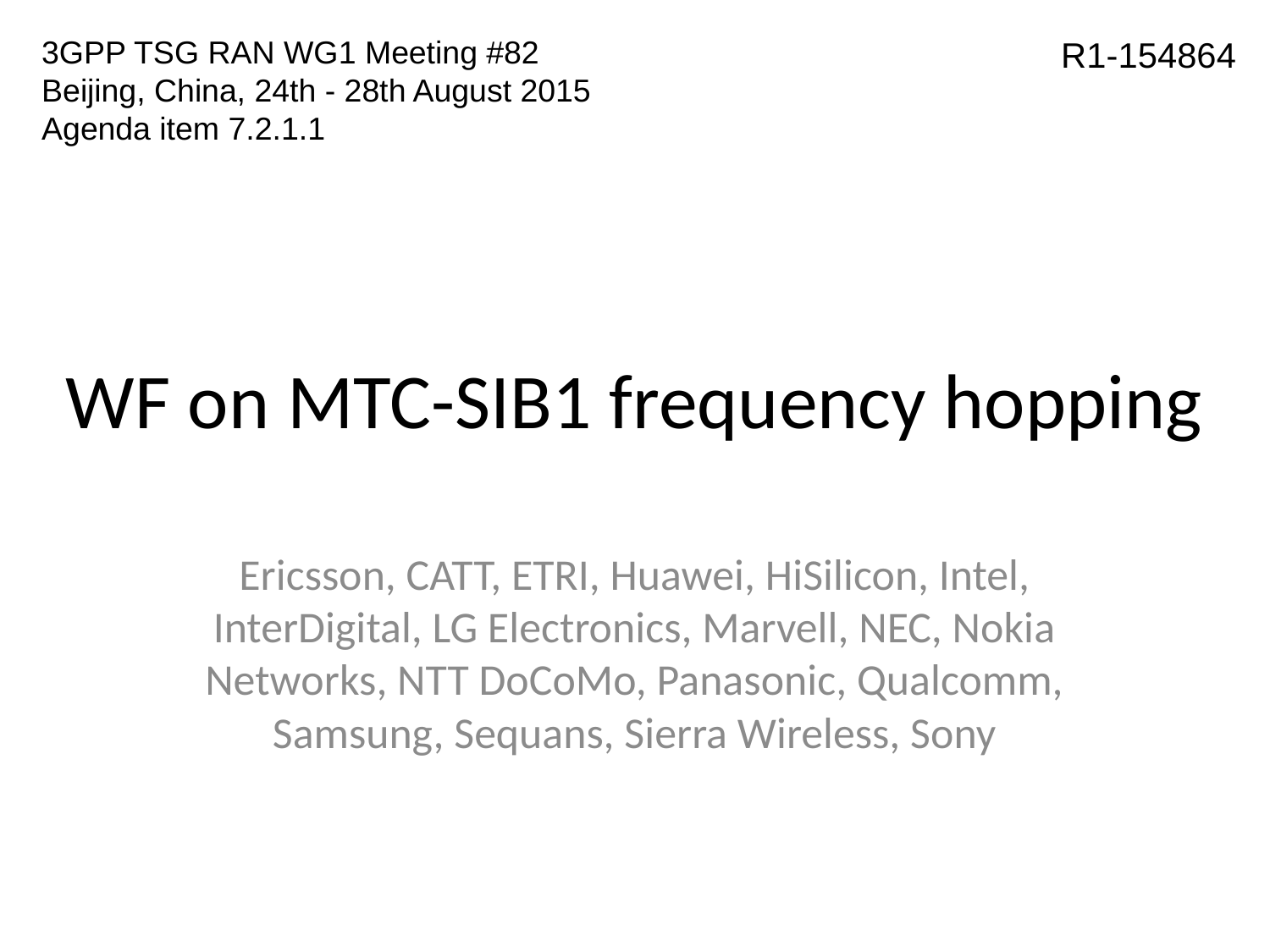

3GPP TSG RAN WG1 Meeting #82
Beijing, China, 24th - 28th August 2015
Agenda item 7.2.1.1
R1-154864
# WF on MTC-SIB1 frequency hopping
Ericsson, CATT, ETRI, Huawei, HiSilicon, Intel, InterDigital, LG Electronics, Marvell, NEC, Nokia Networks, NTT DoCoMo, Panasonic, Qualcomm, Samsung, Sequans, Sierra Wireless, Sony